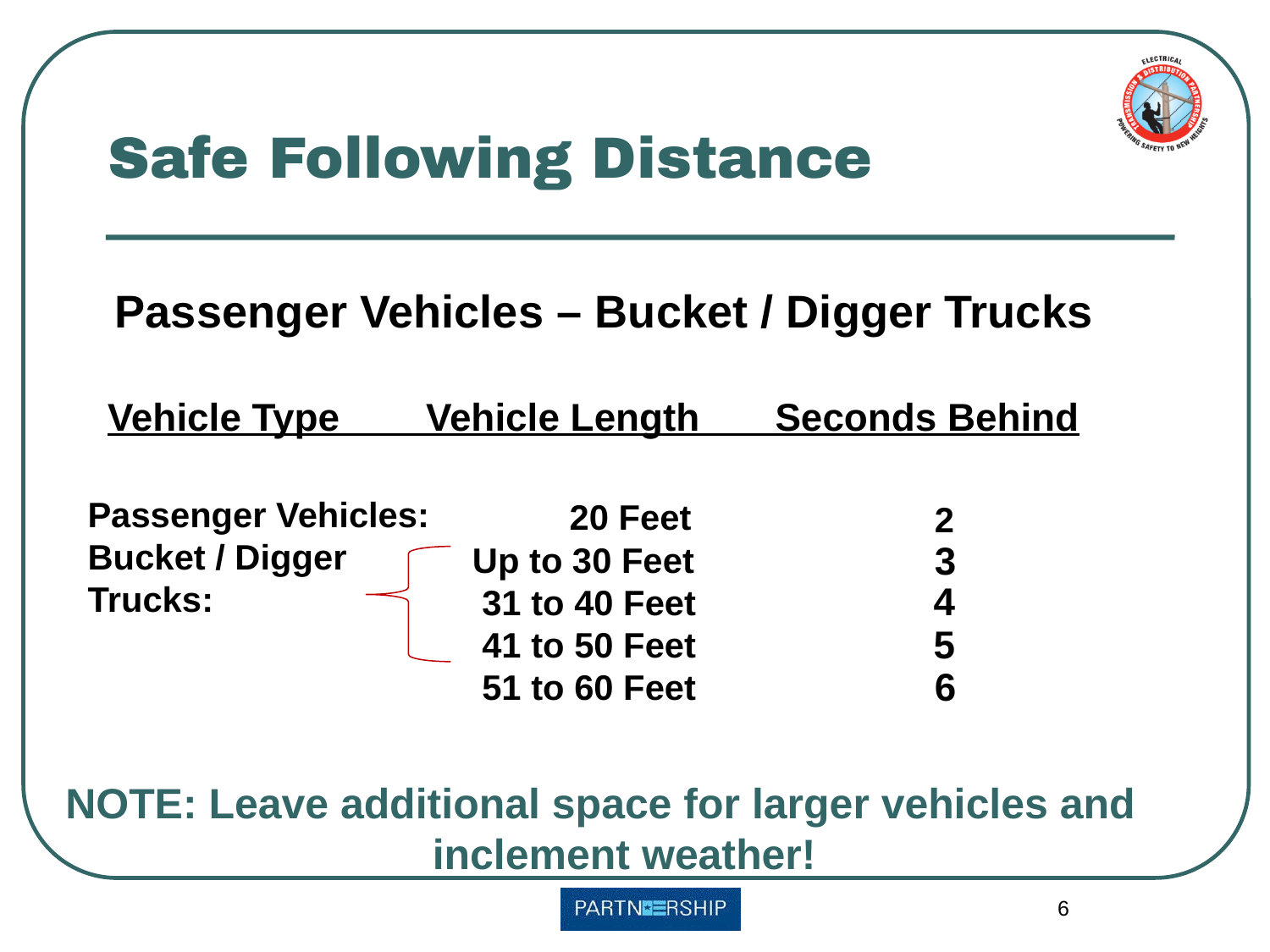

# Safe Following Distance
Passenger Vehicles – Bucket / Digger Trucks
Vehicle Type        Vehicle Length       Seconds Behind
         20 Feet
Up to 30 Feet
 31 to 40 Feet
 41 to 50 Feet
 51 to 60 Feet
Passenger Vehicles:
Bucket / Digger Trucks:
2
3

4
5
6
NOTE: Leave additional space for larger vehicles and     inclement weather!
6